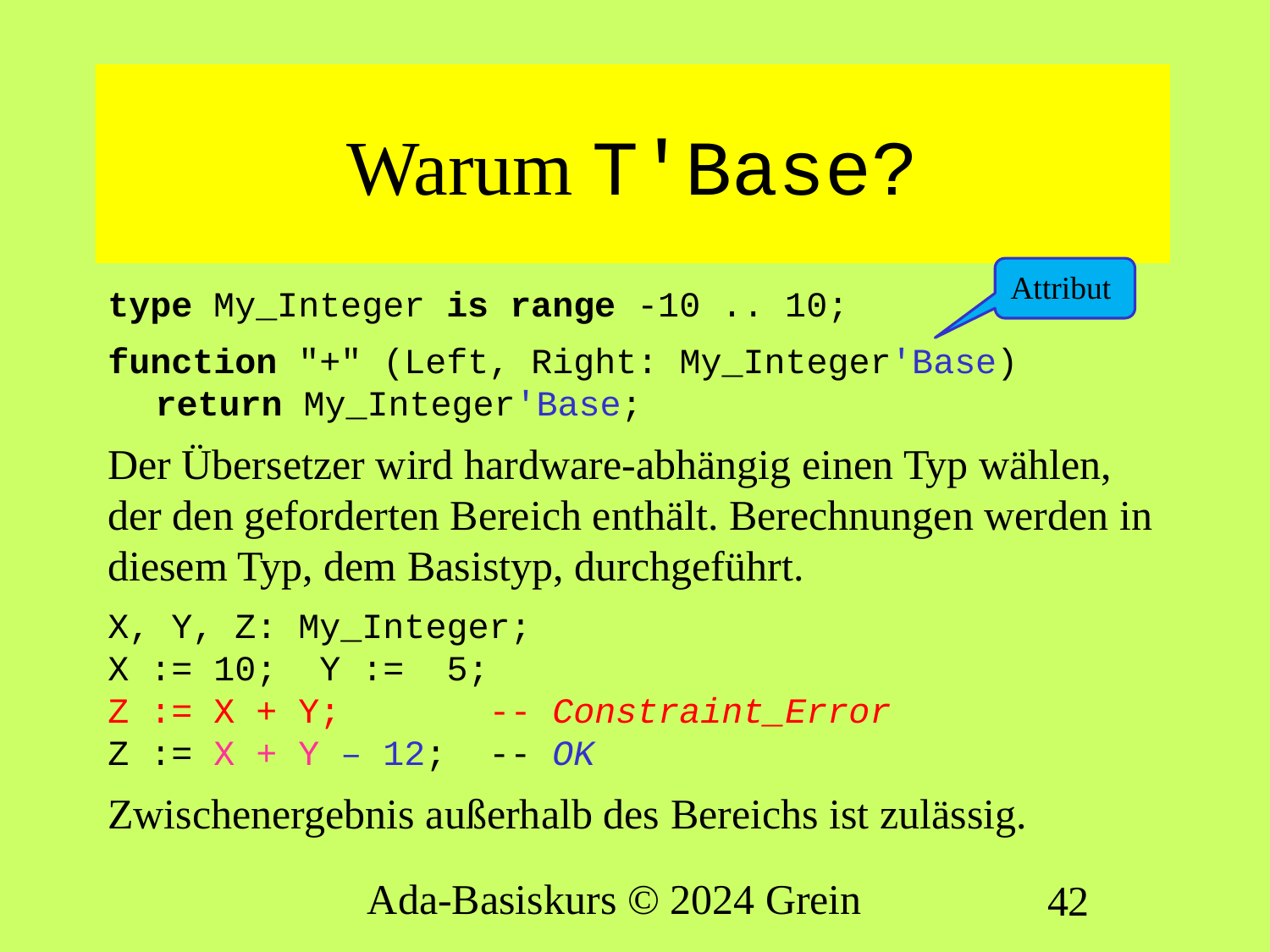

# Warum T'Base?
Attribut
type My_Integer is range -10 .. 10;
function "+" (Left, Right: My_Integer'Base)
return My_Integer'Base;
Der Übersetzer wird hardware-abhängig einen Typ wählen, der den geforderten Bereich enthält. Berechnungen werden in diesem Typ, dem Basistyp, durchgeführt.
X, Y, Z: My_Integer;
X := 10;  Y :=  5;
Z := X + Y;       -- Constraint_Error
Z := X + Y – 12;  -- OK
Zwischenergebnis außerhalb des Bereichs ist zulässig.

Ada-Basiskurs © 2024 Grein
42